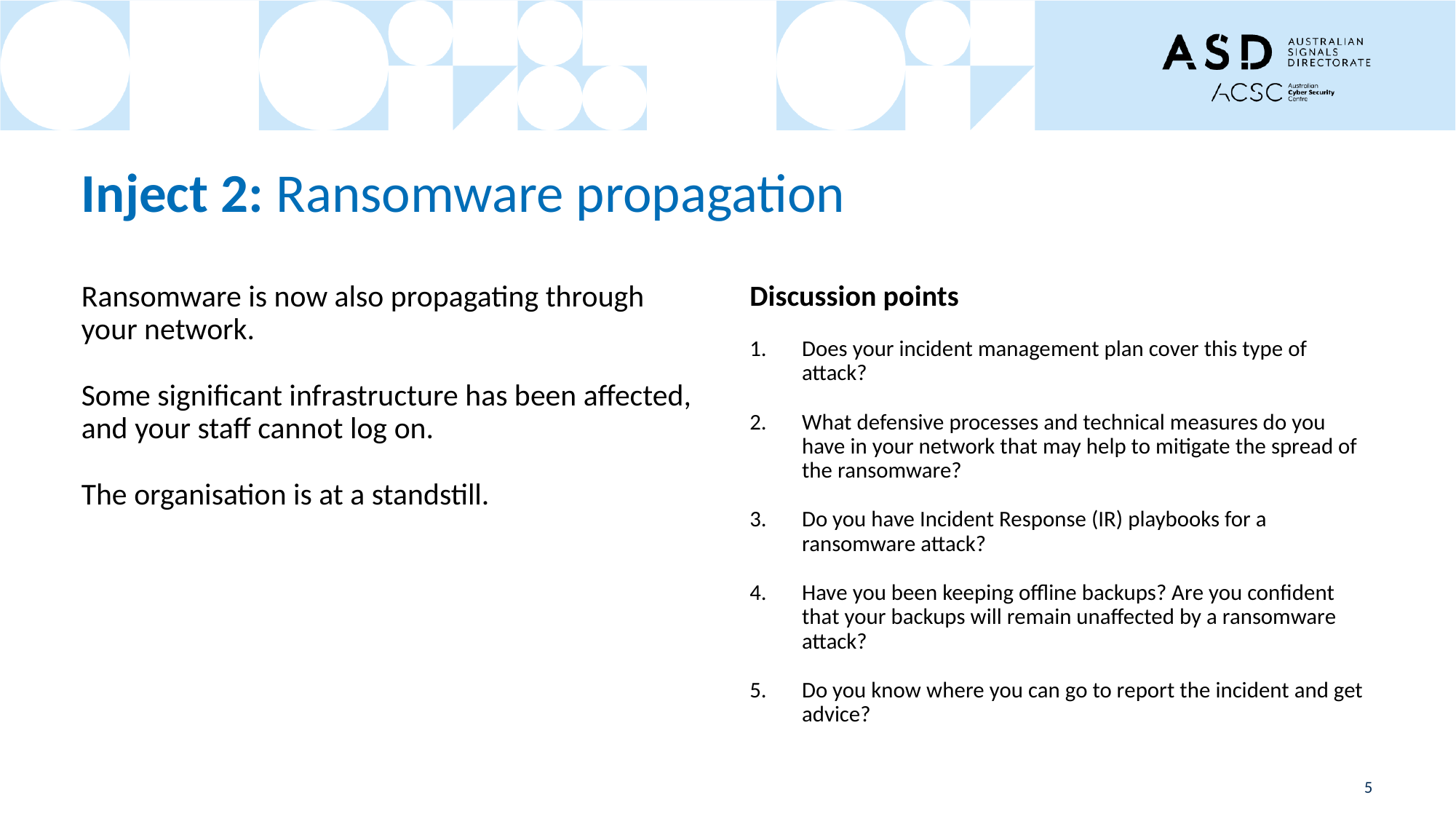

# Inject 2: Ransomware propagation
Ransomware is now also propagating through your network.
Some significant infrastructure has been affected, and your staff cannot log on.
The organisation is at a standstill.
Discussion points
Does your incident management plan cover this type of attack?
What defensive processes and technical measures do you have in your network that may help to mitigate the spread of the ransomware?
Do you have Incident Response (IR) playbooks for a ransomware attack?
Have you been keeping offline backups? Are you confident that your backups will remain unaffected by a ransomware attack?
Do you know where you can go to report the incident and get advice?
5